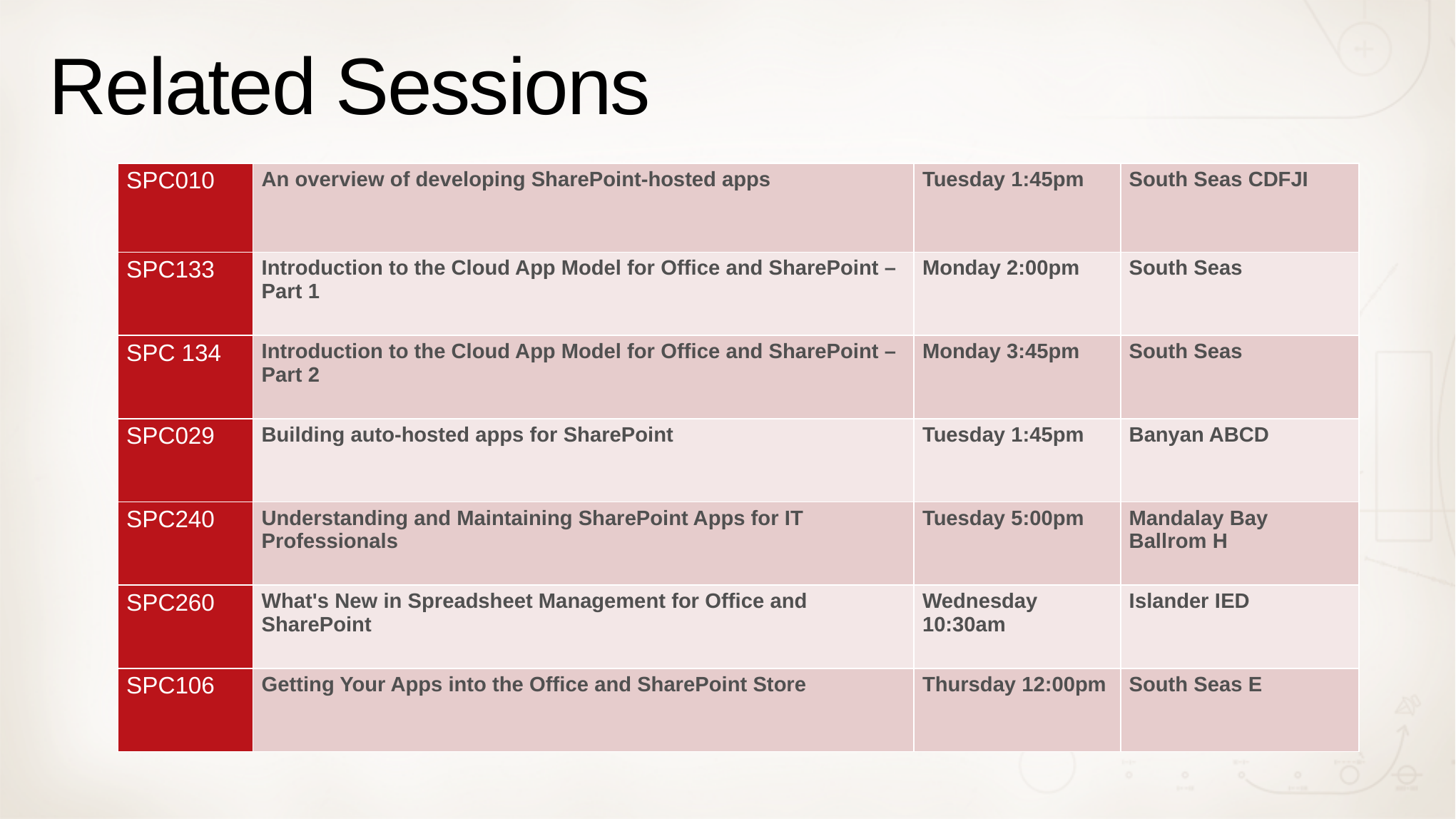

# Related Sessions
| SPC010 | An overview of developing SharePoint-hosted apps | Tuesday 1:45pm | South Seas CDFJI |
| --- | --- | --- | --- |
| SPC133 | Introduction to the Cloud App Model for Office and SharePoint – Part 1 | Monday 2:00pm | South Seas |
| SPC 134 | Introduction to the Cloud App Model for Office and SharePoint – Part 2 | Monday 3:45pm | South Seas |
| SPC029 | Building auto-hosted apps for SharePoint | Tuesday 1:45pm | Banyan ABCD |
| SPC240 | Understanding and Maintaining SharePoint Apps for IT Professionals | Tuesday 5:00pm | Mandalay Bay Ballrom H |
| SPC260 | What's New in Spreadsheet Management for Office and SharePoint | Wednesday 10:30am | Islander IED |
| SPC106 | Getting Your Apps into the Office and SharePoint Store | Thursday 12:00pm | South Seas E |